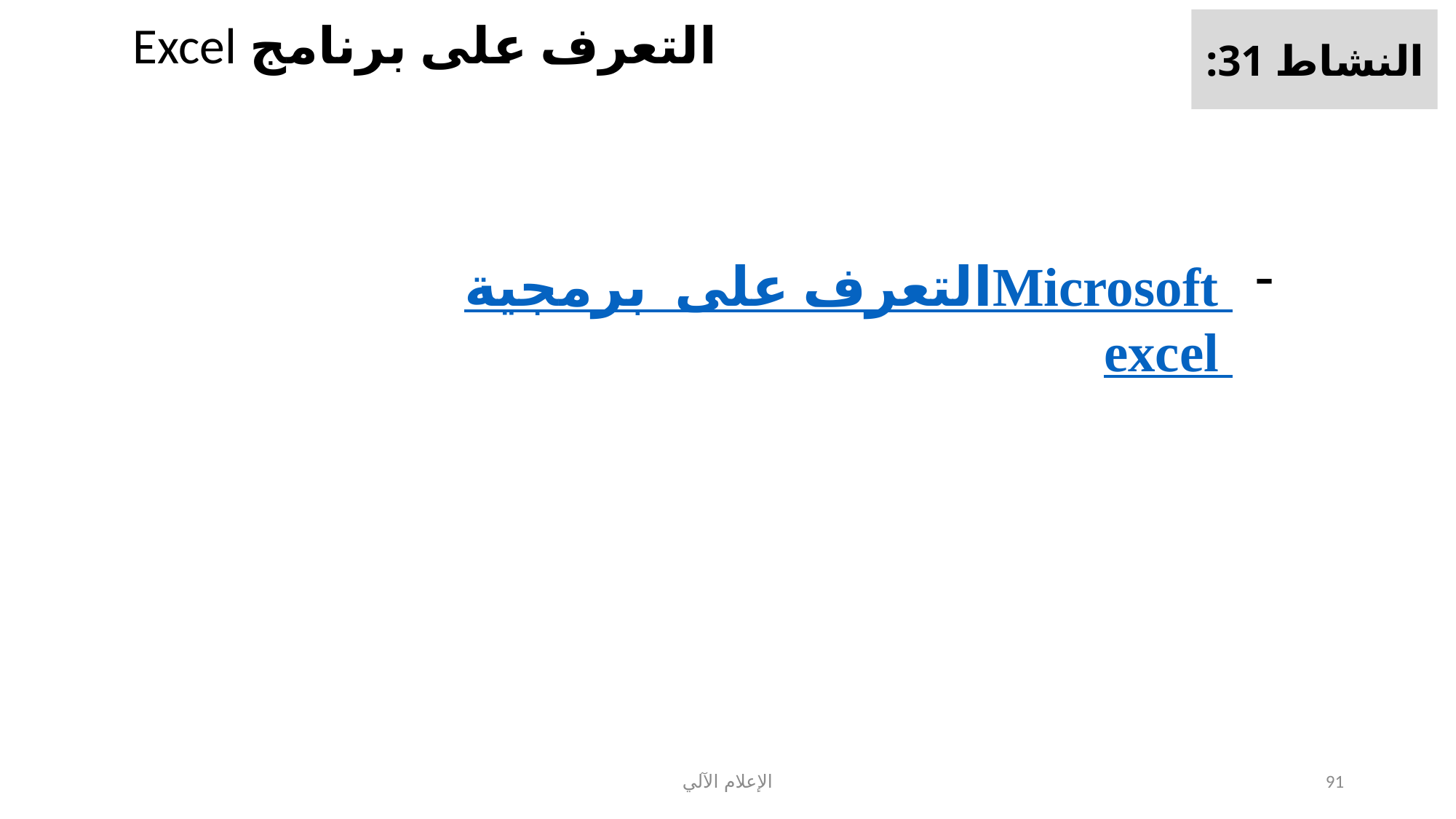

# التعرف على برنامج Excel
النشاط 31:
التعرف على برمجية Microsoft excel

الإعلام الآلي
91